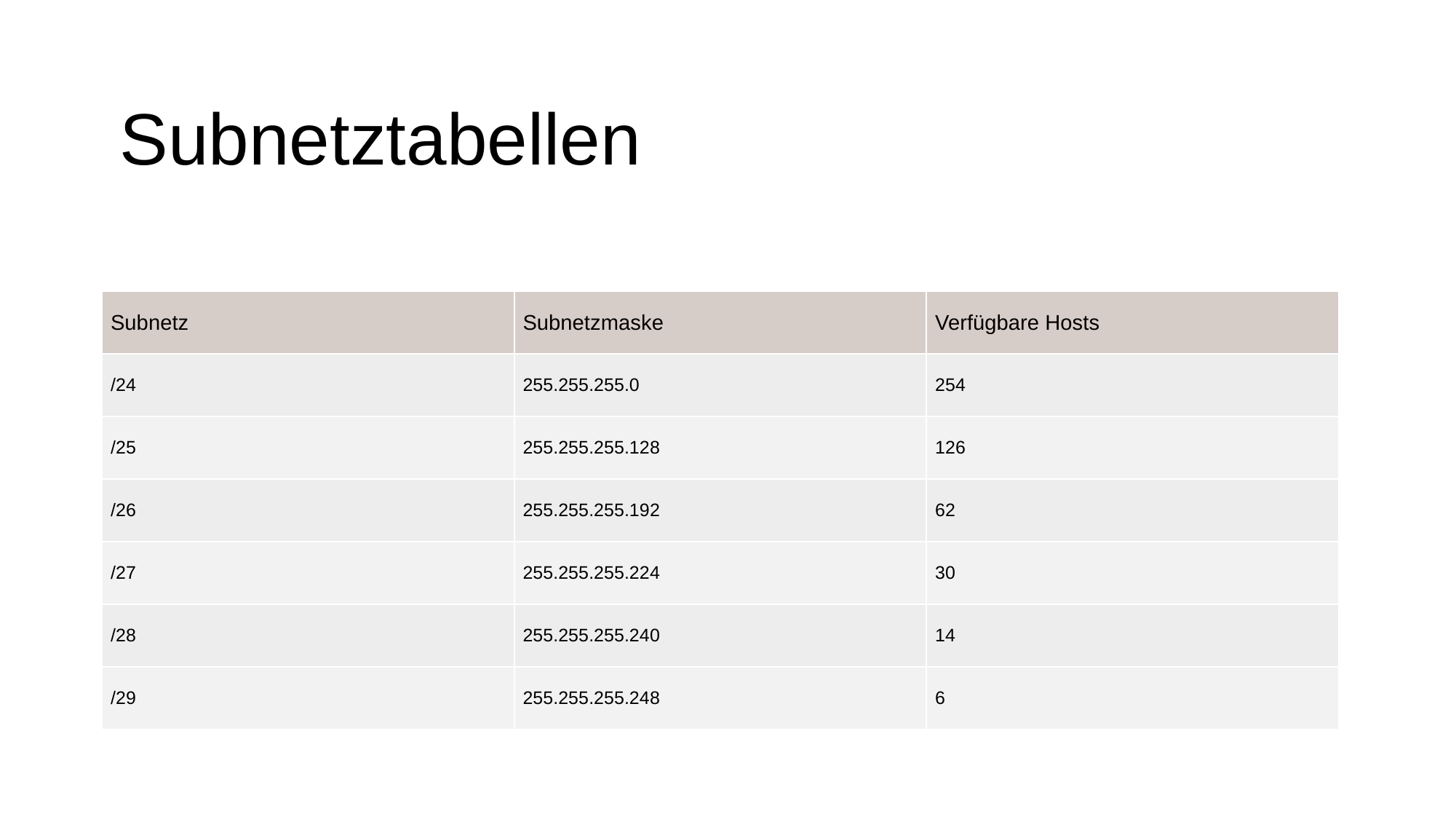

Subnetztabellen

| Subnetz | Subnetzmaske | Verfügbare Hosts |
| --- | --- | --- |
| /24 | 255.255.255.0 | 254 |
| /25 | 255.255.255.128 | 126 |
| /26 | 255.255.255.192 | 62 |
| /27 | 255.255.255.224 | 30 |
| /28 | 255.255.255.240 | 14 |
| /29 | 255.255.255.248 | 6 |